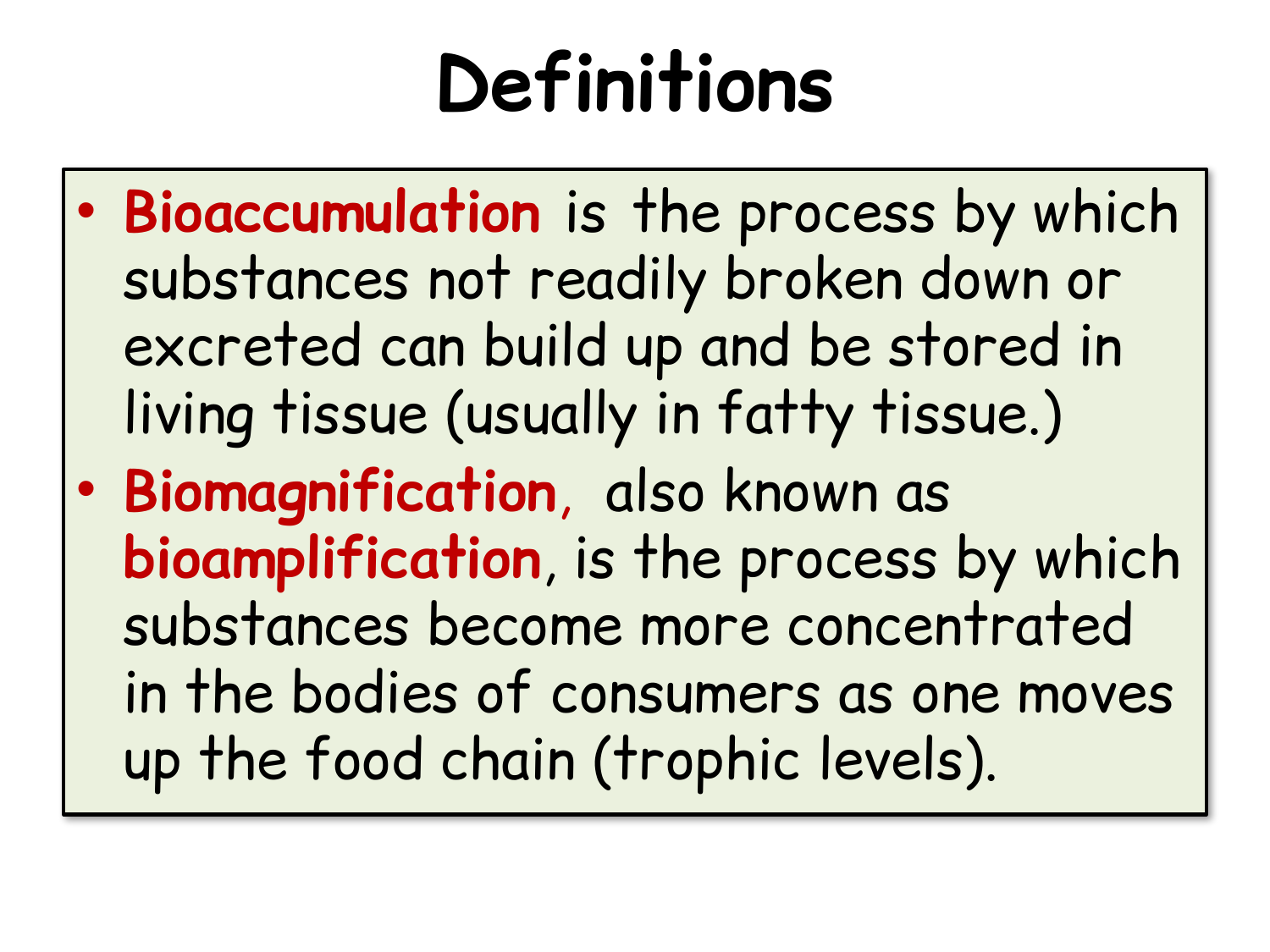

# Definitions
Bioaccumulation is the process by which substances not readily broken down or excreted can build up and be stored in living tissue (usually in fatty tissue.)
Biomagnification,  also known as bioamplification, is the process by which substances become more concentrated in the bodies of consumers as one moves up the food chain (trophic levels).